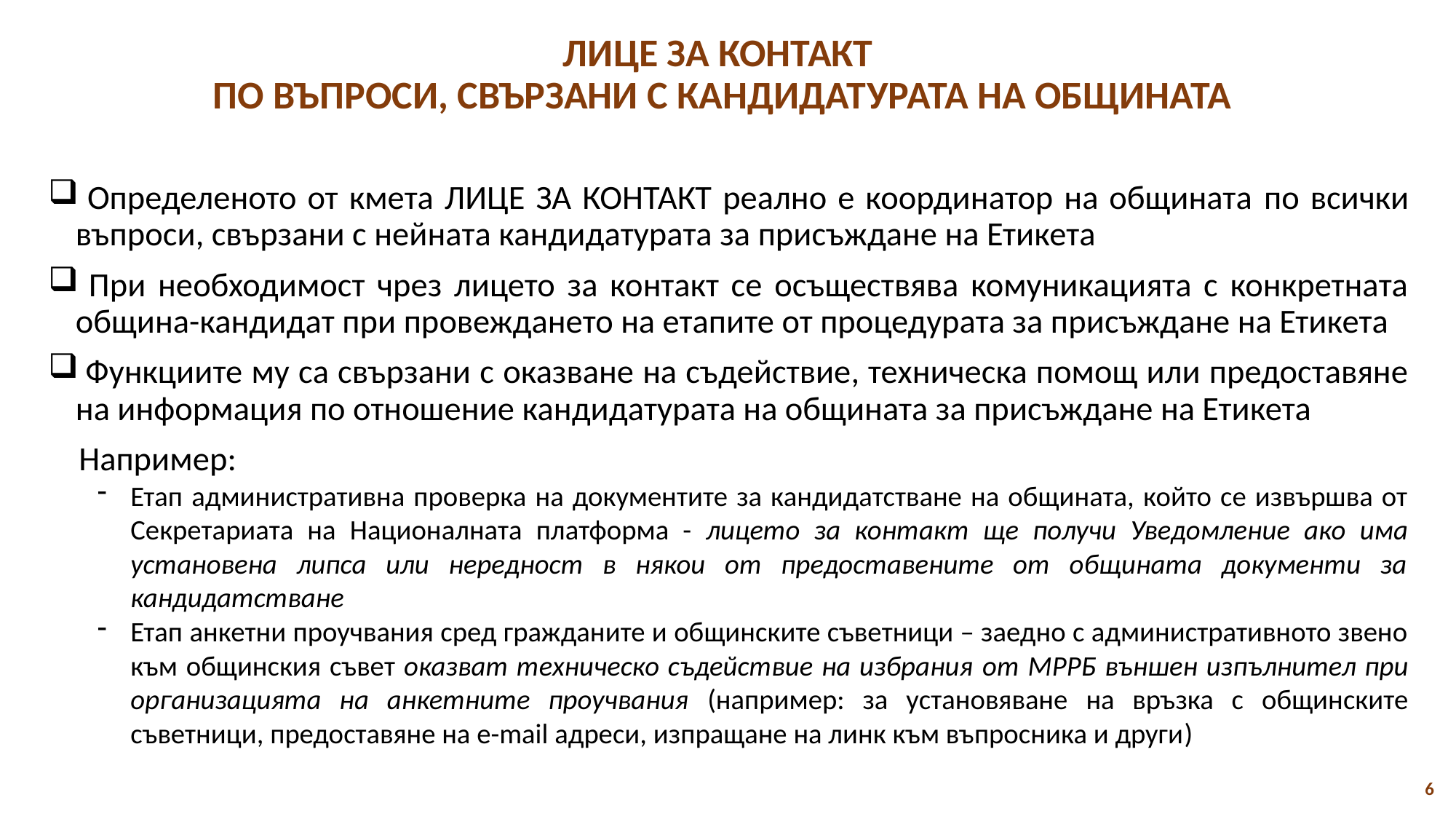

# ЛИЦЕ ЗА КОНТАКТ ПО ВЪПРОСИ, СВЪРЗАНИ С КАНДИДАТУРАТА НА ОБЩИНАТА
 Определеното от кмета ЛИЦЕ ЗА КОНТАКТ реално е координатор на общината по всички въпроси, свързани с нейната кандидатурата за присъждане на Етикета
 При необходимост чрез лицето за контакт се осъществява комуникацията с конкретната община-кандидат при провеждането на етапите от процедурата за присъждане на Етикета
 Функциите му са свързани с оказване на съдействие, техническа помощ или предоставяне на информация по отношение кандидатурата на общината за присъждане на Етикета
    Например:
Етап административна проверка на документите за кандидатстване на общината, който се извършва от Секретариата на Националната платформа - лицето за контакт ще получи Уведомление ако има установена липса или нередност в някои от предоставените от общината документи за кандидатстване
Етап анкетни проучвания сред гражданите и общинските съветници – заедно с административното звено към общинския съвет оказват техническо съдействие на избрания от МРРБ външен изпълнител при организацията на анкетните проучвания (например: за установяване на връзка с общинските съветници, предоставяне на e-mail адреси, изпращане на линк към въпросника и други)
6